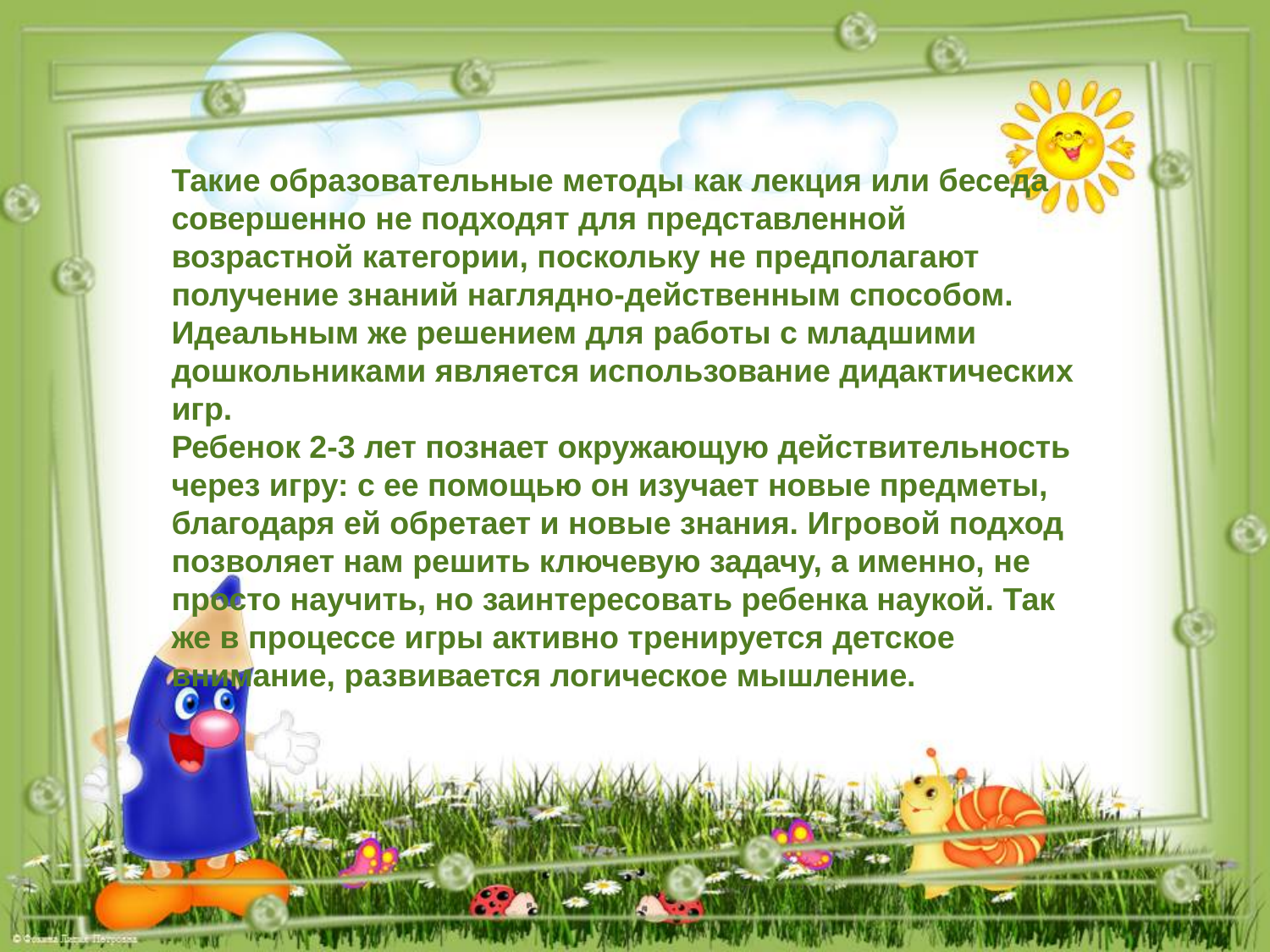

Такие образовательные методы как лекция или беседа совершенно не подходят для представленной возрастной категории, поскольку не предполагают получение знаний наглядно-действенным способом. Идеальным же решением для работы с младшими дошкольниками является использование дидактических игр.
Ребенок 2-3 лет познает окружающую действительность через игру: с ее помощью он изучает новые предметы, благодаря ей обретает и новые знания. Игровой подход позволяет нам решить ключевую задачу, а именно, не просто научить, но заинтересовать ребенка наукой. Так же в процессе игры активно тренируется детское внимание, развивается логическое мышление.